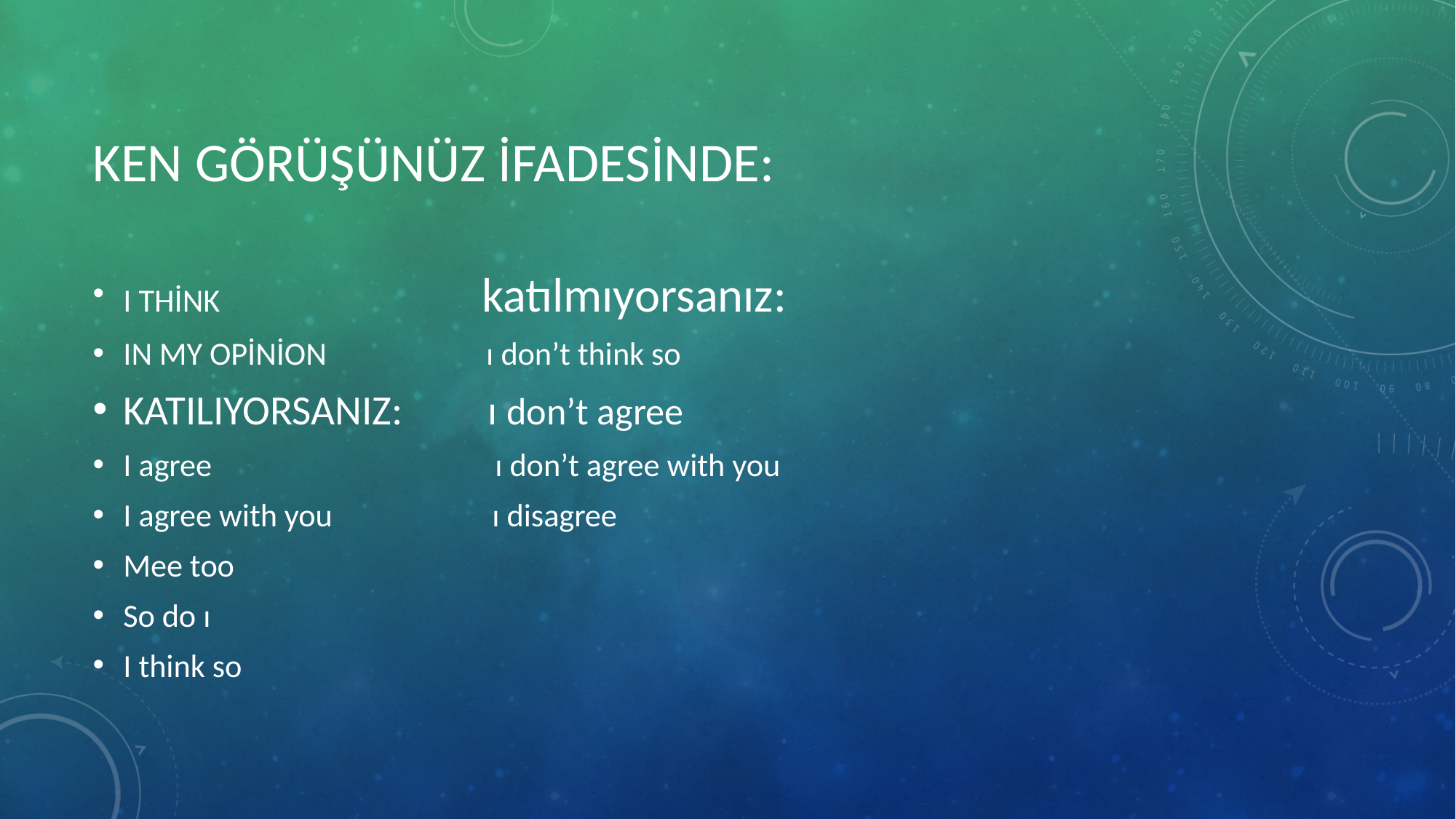

# KEN GÖRÜŞÜNÜZ ifadesinde:
I THİNK                                    katılmıyorsanız:
IN MY OPİNİON                      ı don’t think so
KATILIYORSANIZ:         ı don’t agree
I agree                                       ı don’t agree with you
I agree with you                      ı disagree
Mee too
So do ı
I think so